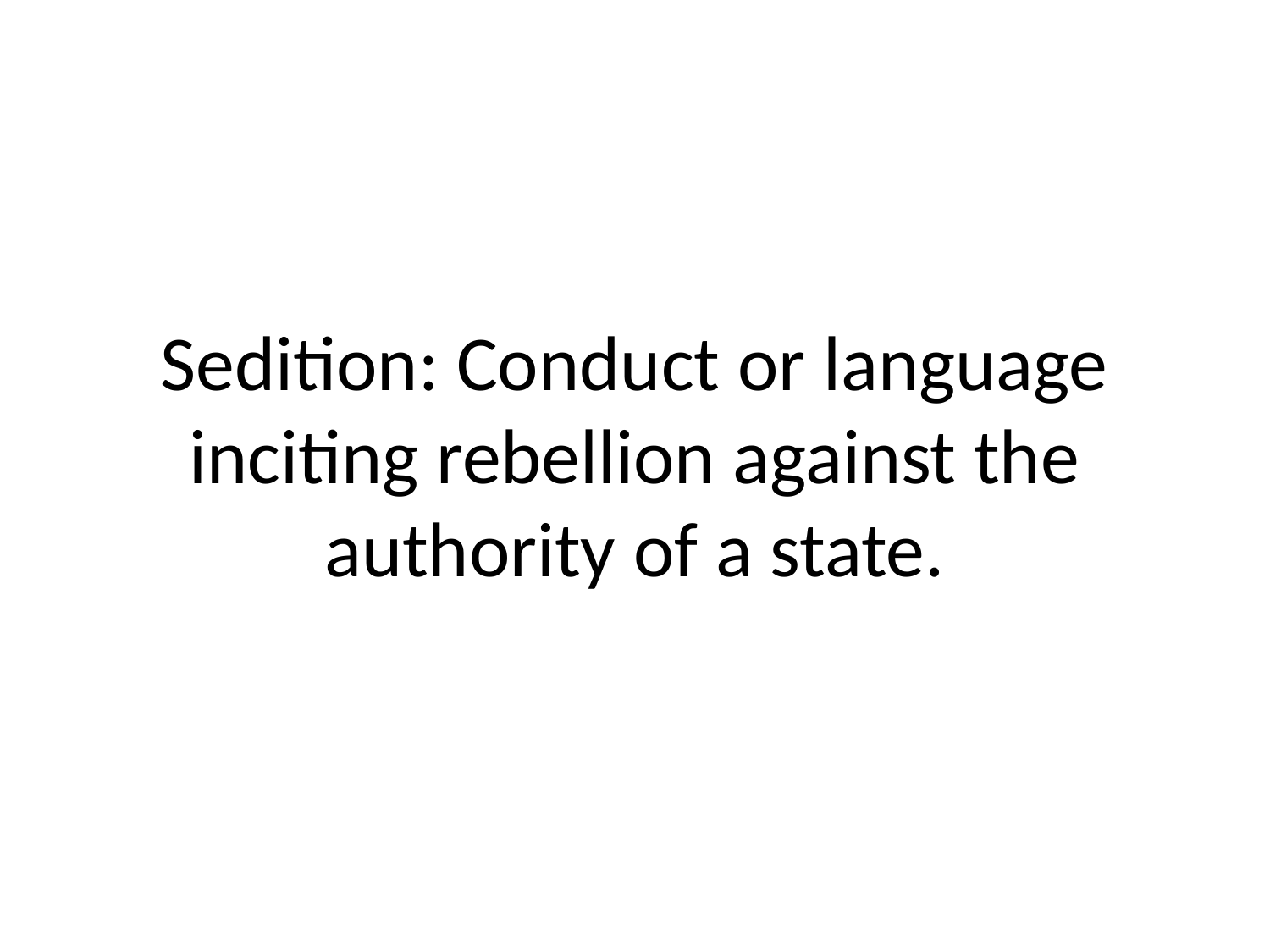

# Sedition: Conduct or language inciting rebellion against the authority of a state.